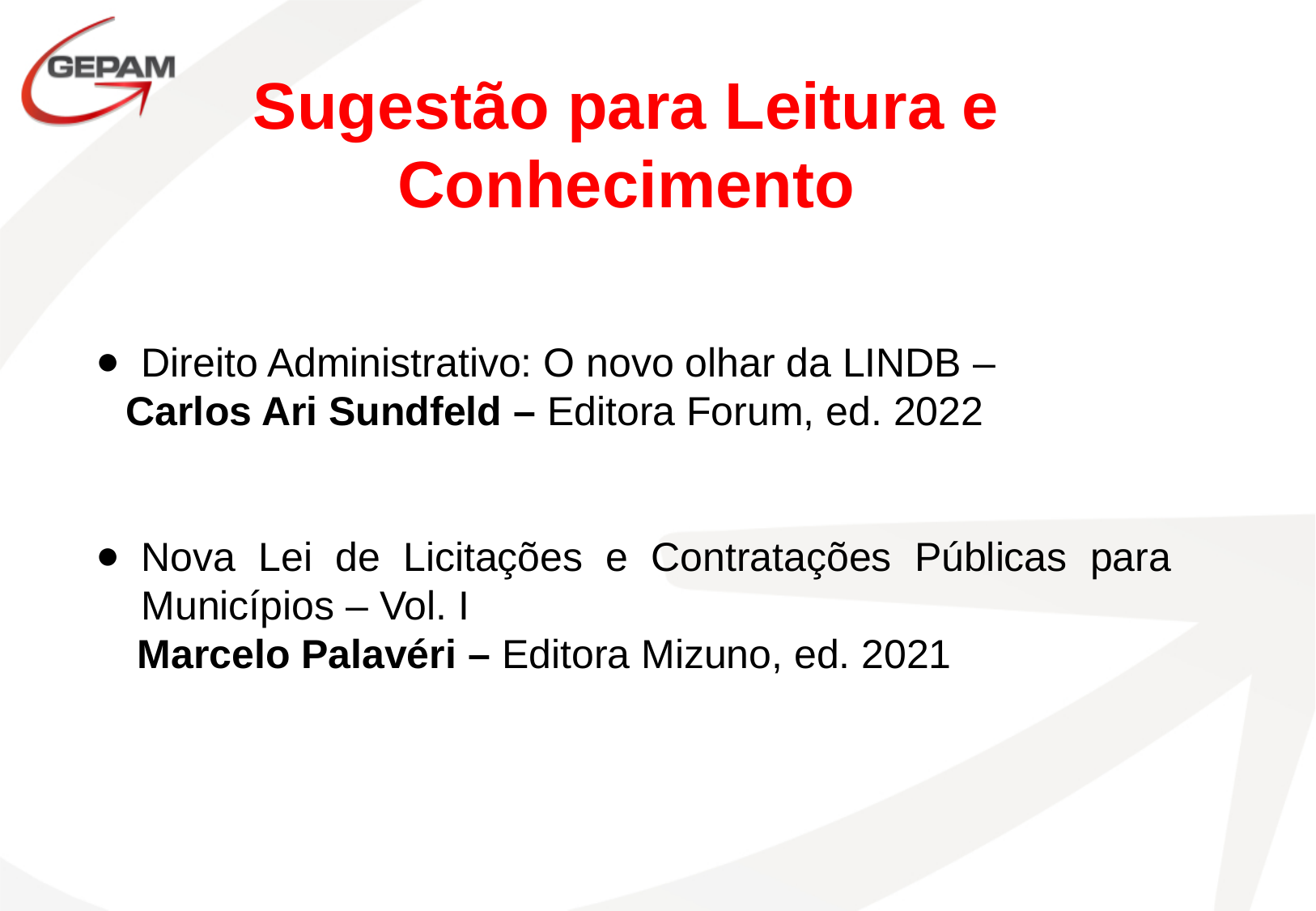

Sugestão para Leitura e Conhecimento

Direito Administrativo: O novo olhar da LINDB –
    Carlos Ari Sundfeld – Editora Forum, ed. 2022

Nova Lei de Licitações e Contratações Públicas para Municípios – Vol. I
     Marcelo Palavéri – Editora Mizuno, ed. 2021